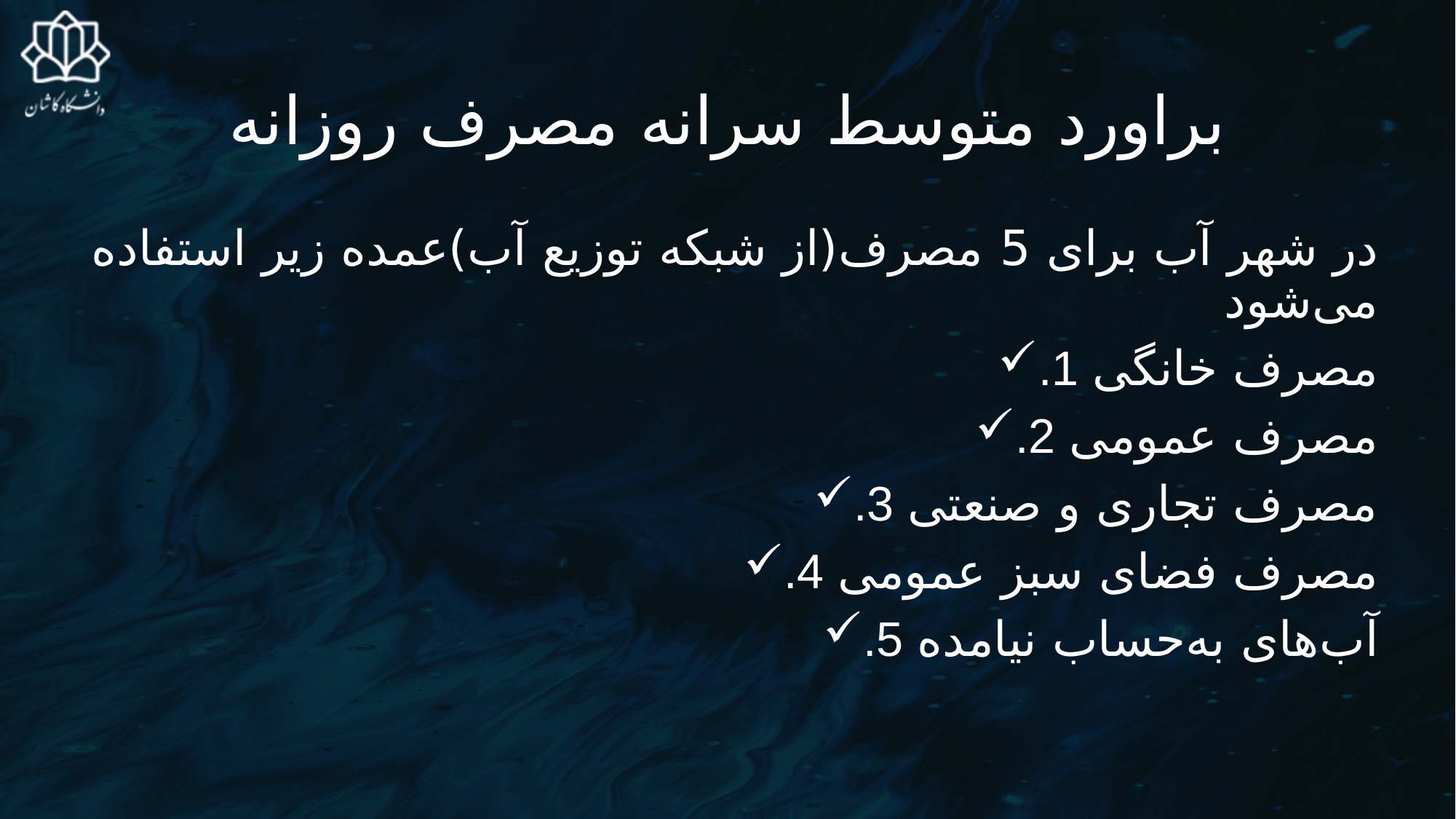

# براورد متوسط سرانه مصرف روزانه
در شهر آب برای 5 مصرف(از شبکه توزیع آب)عمده زیر استفاده می‌شود
.1 مصرف خانگی
.2 مصرف عمومی
.3 مصرف تجاری و صنعتی
.4 مصرف فضای سبز عمومی
.5 آب‌های به‌حساب نیامده